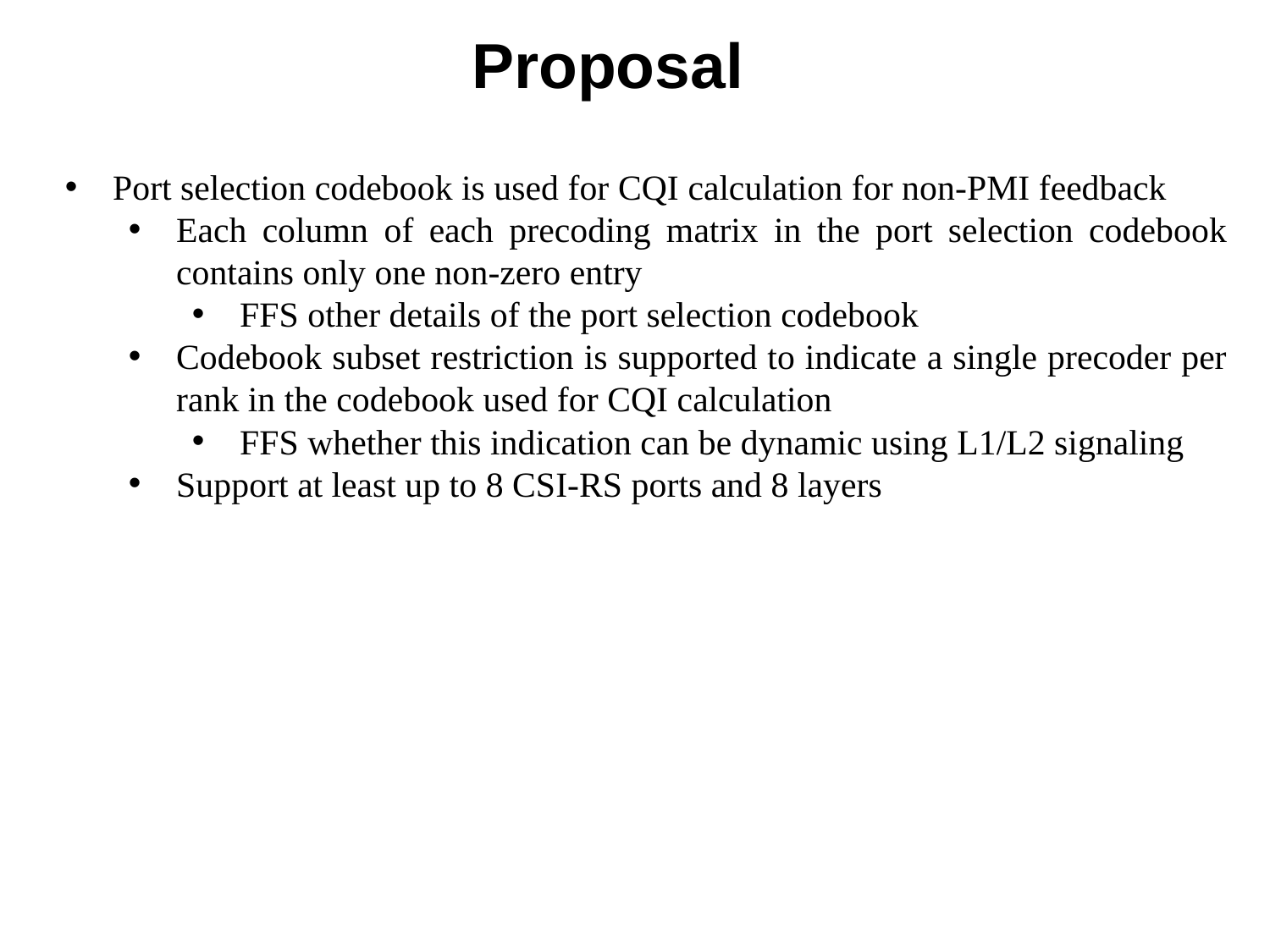

# Proposal
Port selection codebook is used for CQI calculation for non-PMI feedback
Each column of each precoding matrix in the port selection codebook contains only one non-zero entry
FFS other details of the port selection codebook
Codebook subset restriction is supported to indicate a single precoder per rank in the codebook used for CQI calculation
FFS whether this indication can be dynamic using L1/L2 signaling
Support at least up to 8 CSI-RS ports and 8 layers